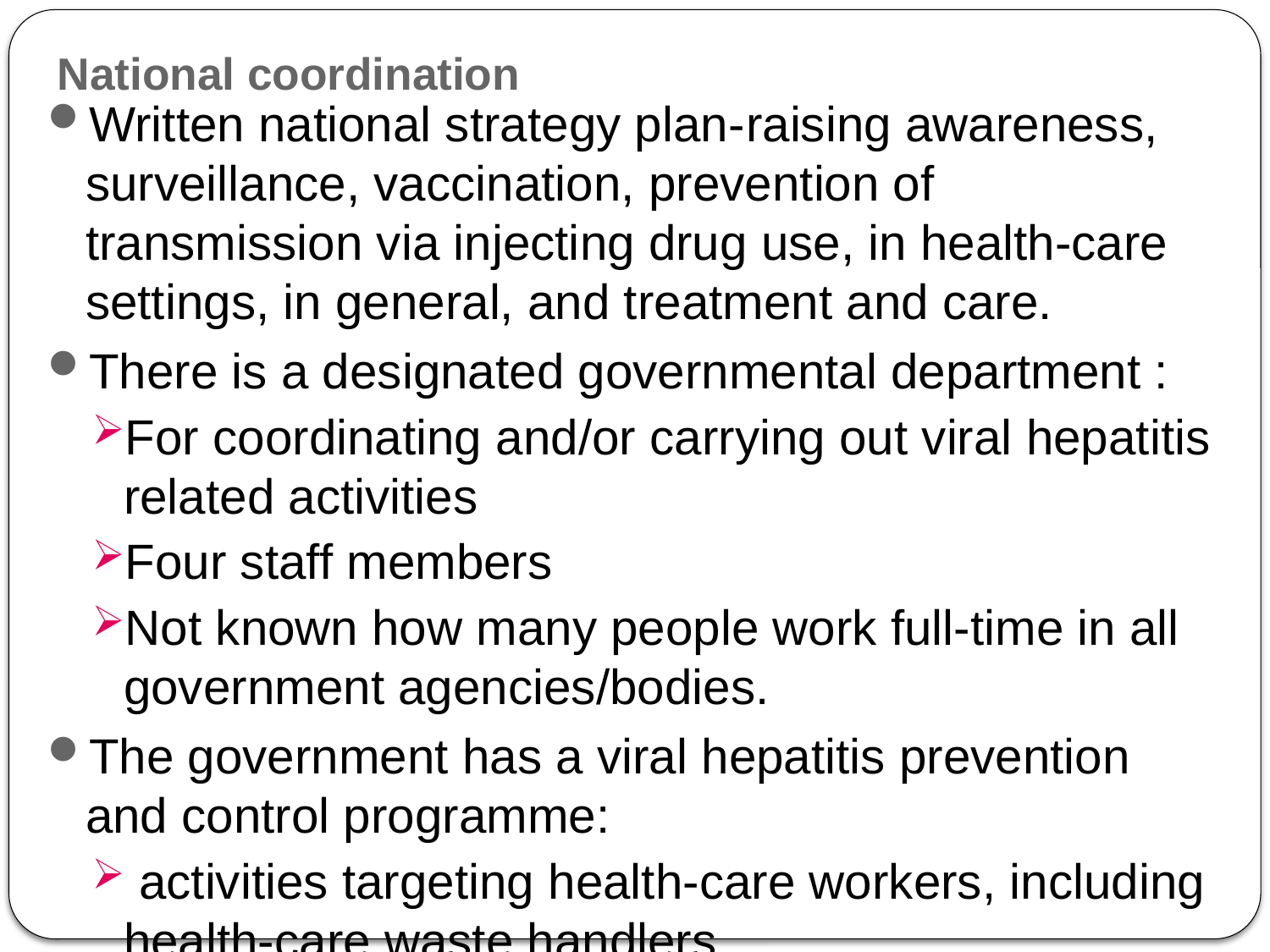

# National coordination
Written national strategy plan-raising awareness, surveillance, vaccination, prevention of transmission via injecting drug use, in health-care settings, in general, and treatment and care.
There is a designated governmental department :
For coordinating and/or carrying out viral hepatitis related activities
Four staff members
Not known how many people work full-time in all government agencies/bodies.
The government has a viral hepatitis prevention and control programme:
 activities targeting health-care workers, including health-care waste handlers